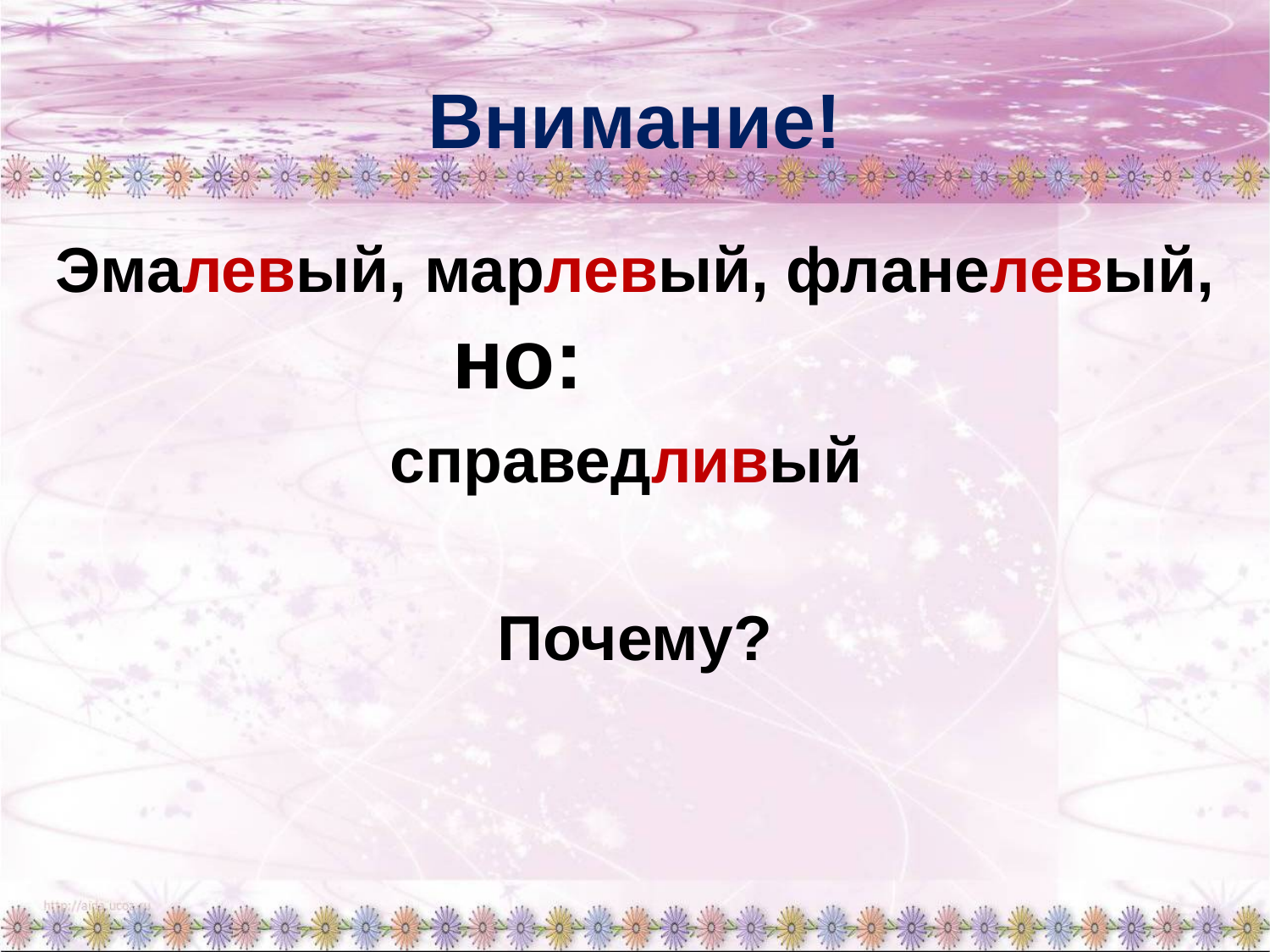

# Внимание!
Эмалевый, марлевый, фланелевый, но:
справедливый

Почему?